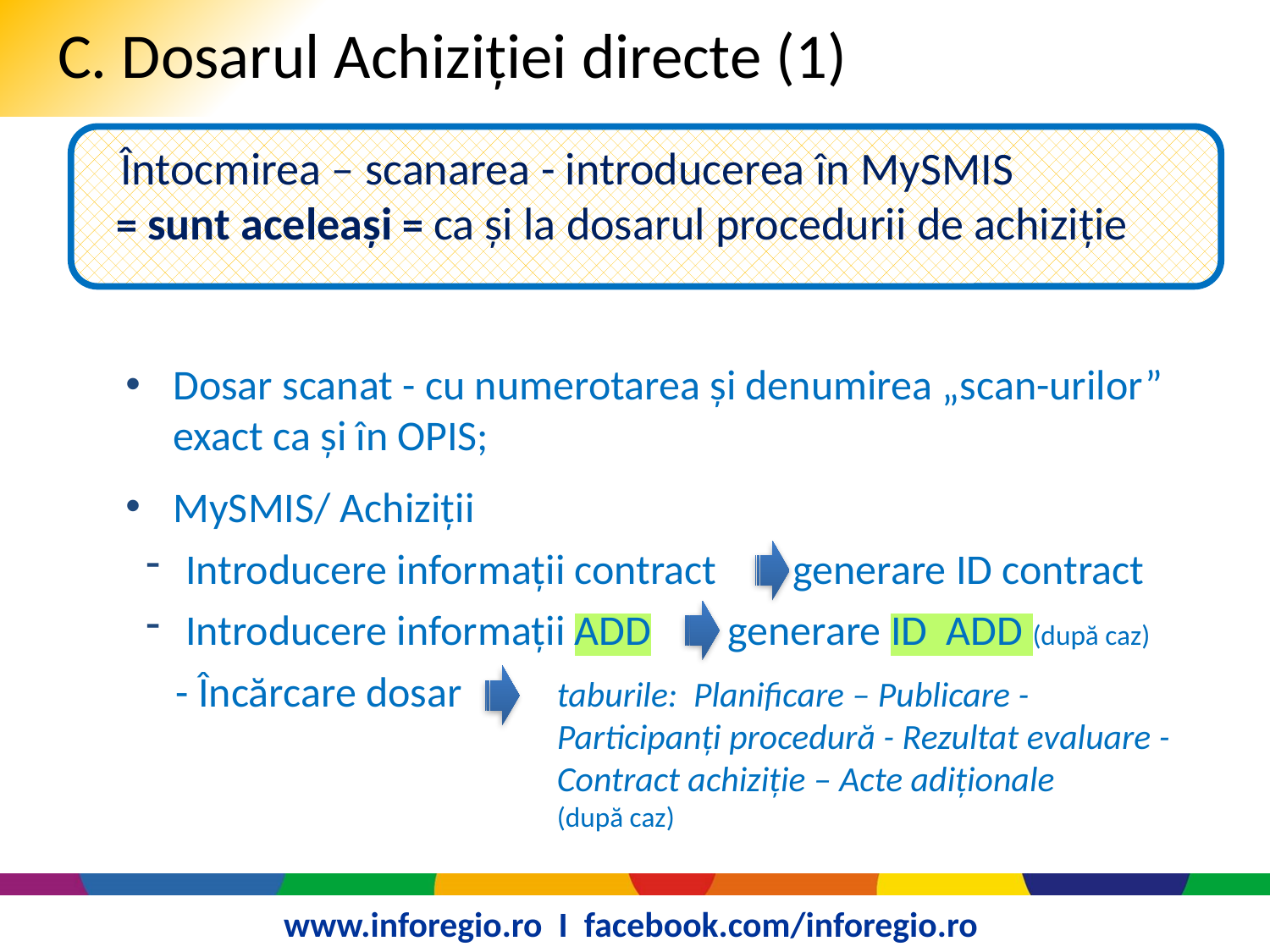

# C. Dosarul Achiziției directe (1)

    Întocmirea – scanarea - introducerea în MySMIS
    = sunt aceleași = ca și la dosarul procedurii de achiziție

Dosar scanat - cu numerotarea și denumirea „scan-urilor” exact ca și în OPIS;
MySMIS/ Achiziții
 Introducere informații contract        generare ID contract
 Introducere informații ADD        generare ID  ADD (după caz)
- Încărcare dosar

taburile:  Planificare – Publicare -             Participanți procedură - Rezultat evaluare - Contract achiziție – Acte adiționale         (după caz)